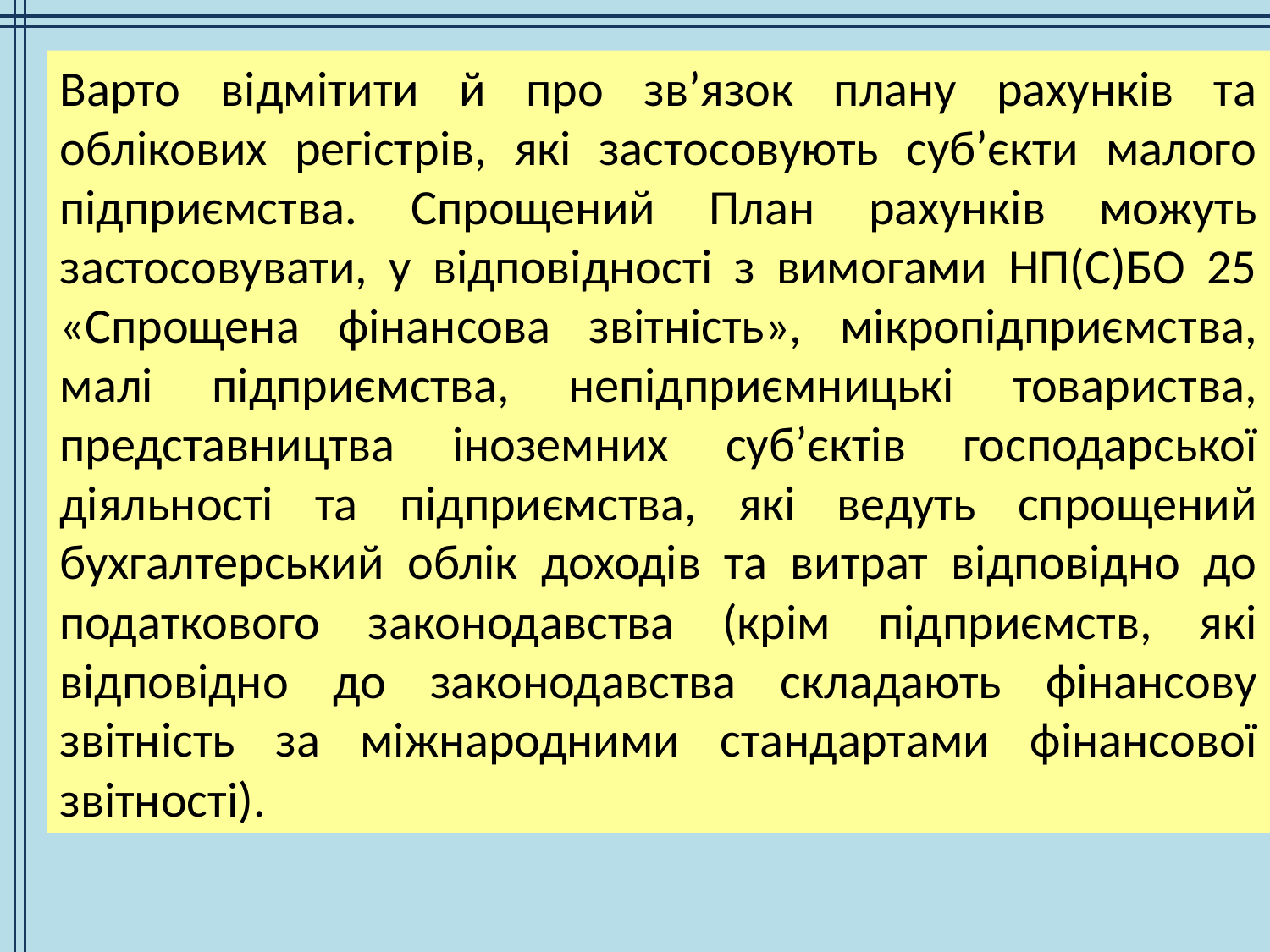

Варто відмітити й про зв’язок плану рахунків та облікових регістрів, які застосовують суб’єкти малого підприємства. Спрощений План рахунків можуть застосовувати, у відповідності з вимогами НП(С)БО 25 «Спрощена фінансова звітність», мікропідприємства, малі підприємства, непідприємницькі товариства, представництва іноземних суб’єктів господарської діяльності та підприємства, які ведуть спрощений бухгалтерський облік доходів та витрат відповідно до податкового законодавства (крім підприємств, які відповідно до законодавства складають фінансову звітність за міжнародними стандартами фінансової звітності).